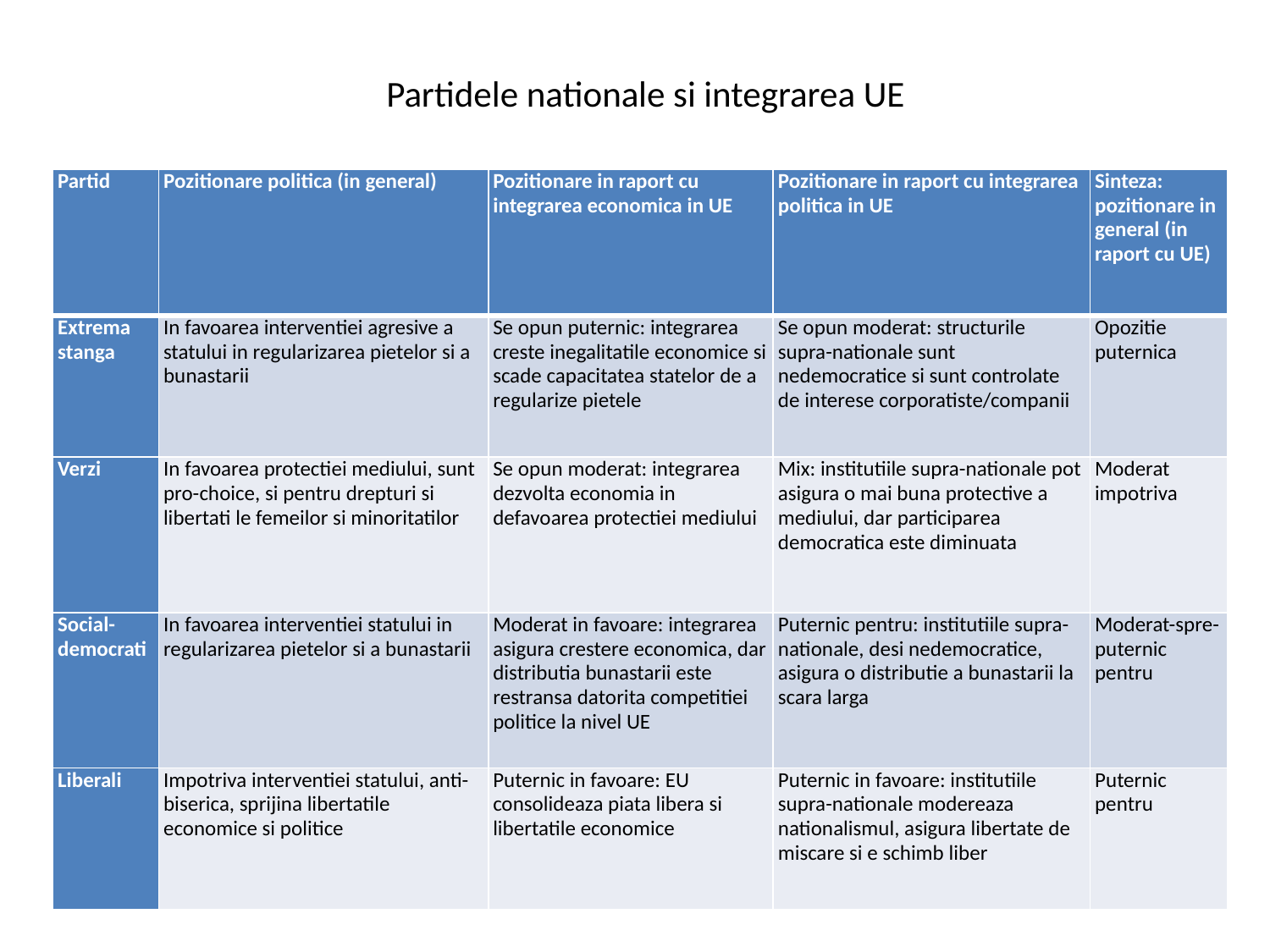

# Partidele nationale si integrarea UE
| Partid | Pozitionare politica (in general) | Pozitionare in raport cu integrarea economica in UE | Pozitionare in raport cu integrarea politica in UE | Sinteza: pozitionare in general (in raport cu UE) |
| --- | --- | --- | --- | --- |
| Extrema stanga | In favoarea interventiei agresive a statului in regularizarea pietelor si a bunastarii | Se opun puternic: integrarea creste inegalitatile economice si scade capacitatea statelor de a regularize pietele | Se opun moderat: structurile supra-nationale sunt nedemocratice si sunt controlate de interese corporatiste/companii | Opozitie puternica |
| Verzi | In favoarea protectiei mediului, sunt pro-choice, si pentru drepturi si libertati le femeilor si minoritatilor | Se opun moderat: integrarea dezvolta economia in defavoarea protectiei mediului | Mix: institutiile supra-nationale pot asigura o mai buna protective a mediului, dar participarea democratica este diminuata | Moderat impotriva |
| Social-democrati | In favoarea interventiei statului in regularizarea pietelor si a bunastarii | Moderat in favoare: integrarea asigura crestere economica, dar distributia bunastarii este restransa datorita competitiei politice la nivel UE | Puternic pentru: institutiile supra-nationale, desi nedemocratice, asigura o distributie a bunastarii la scara larga | Moderat-spre-puternic pentru |
| Liberali | Impotriva interventiei statului, anti-biserica, sprijina libertatile economice si politice | Puternic in favoare: EU consolideaza piata libera si libertatile economice | Puternic in favoare: institutiile supra-nationale modereaza nationalismul, asigura libertate de miscare si e schimb liber | Puternic pentru |